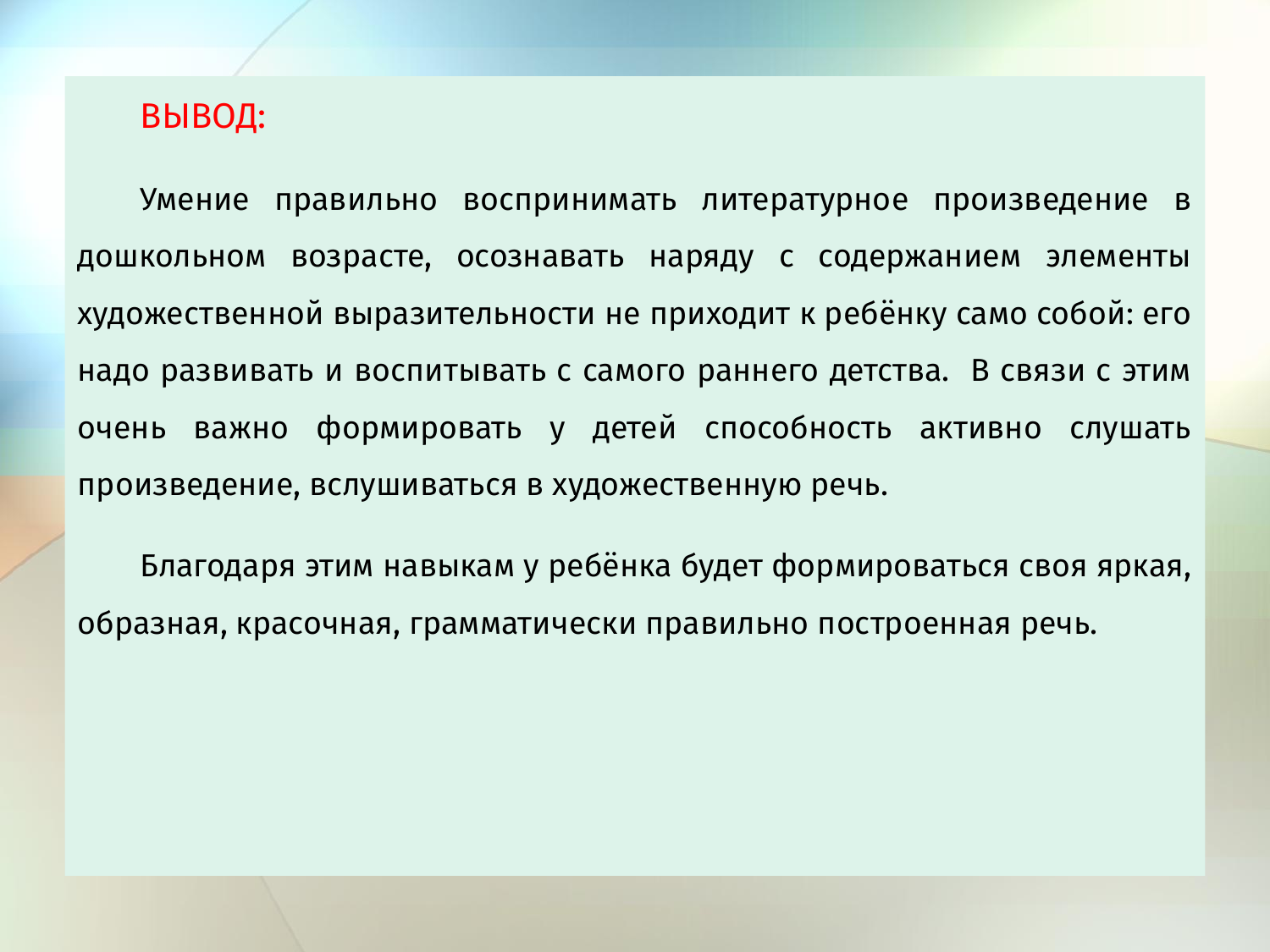

ВЫВОД:
Умение правильно воспринимать литературное произведение в дошкольном возрасте, осознавать наряду с содержанием элементы художественной выразительности не приходит к ребёнку само собой: его надо развивать и воспитывать с самого раннего детства.  В связи с этим очень важно формировать у детей способность активно слушать произведение, вслушиваться в художественную речь.
Благодаря этим навыкам у ребёнка будет формироваться своя яркая, образная, красочная, грамматически правильно построенная речь.